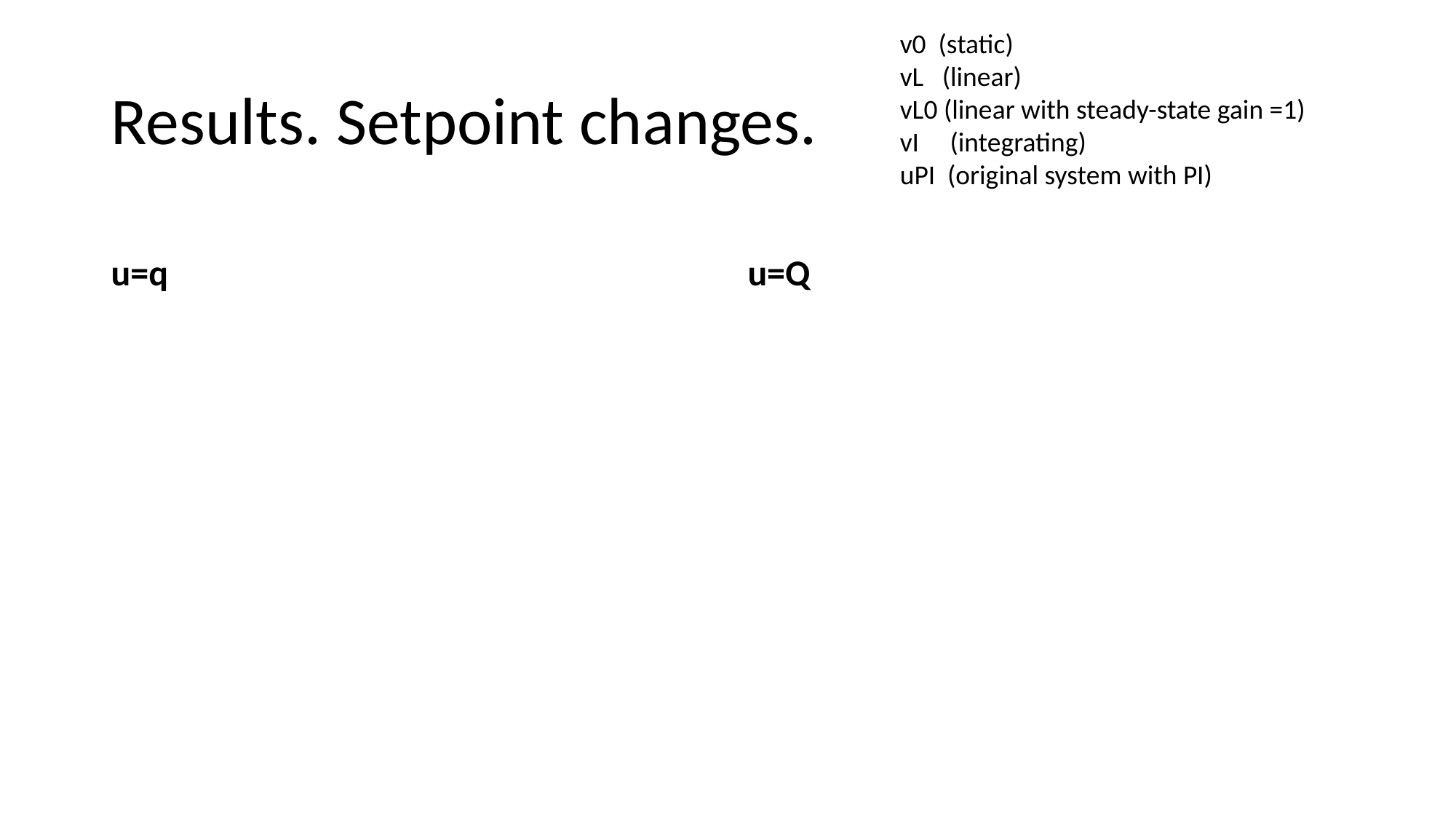

v0  (static)
vL   (linear)
vL0 (linear with steady-state gain =1)
vI     (integrating)
uPI  (original system with PI)
# Results. Setpoint changes.
u=q
u=Q